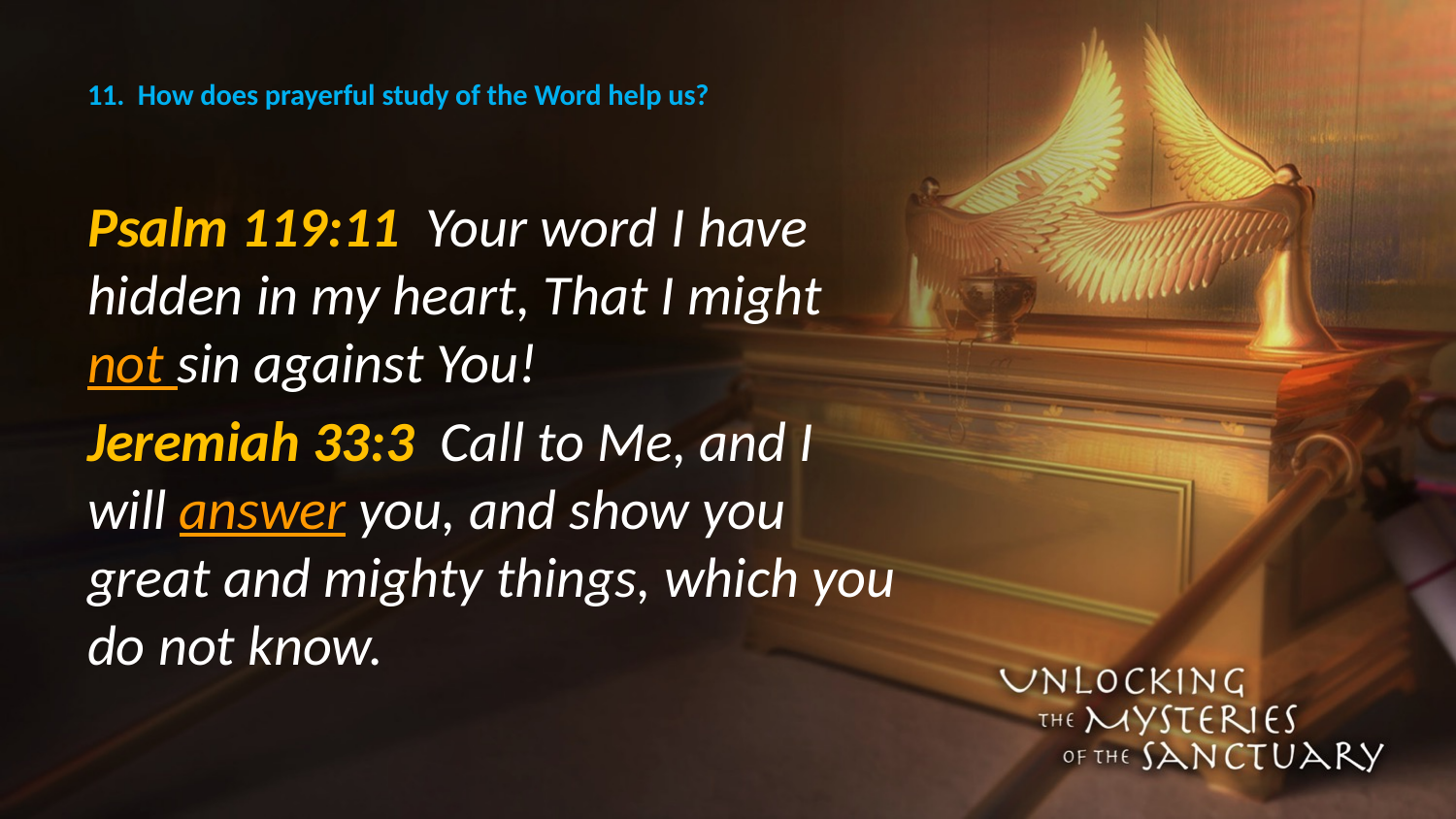

# 11.  How does prayerful study of the Word help us?
Psalm 119:11  Your word I have hidden in my heart, That I might not sin against You!
Jeremiah 33:3  Call to Me, and I will answer you, and show you great and mighty things, which you do not know.